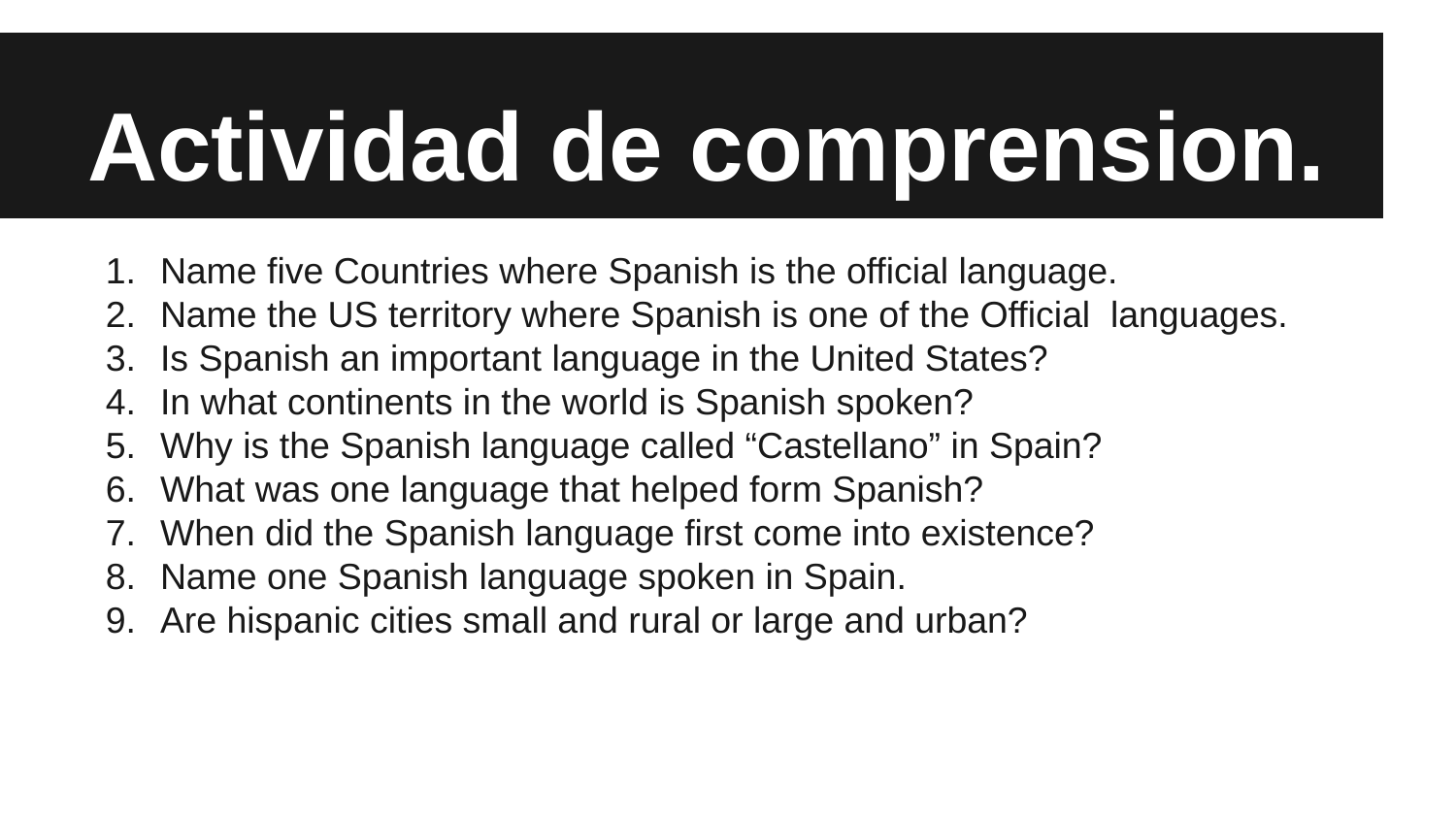

# Actividad de comprension.
Name five Countries where Spanish is the official language.
Name the US territory where Spanish is one of the Official  languages.
Is Spanish an important language in the United States?
In what continents in the world is Spanish spoken?
Why is the Spanish language called “Castellano” in Spain?
What was one language that helped form Spanish?
When did the Spanish language first come into existence?
Name one Spanish language spoken in Spain.
Are hispanic cities small and rural or large and urban?